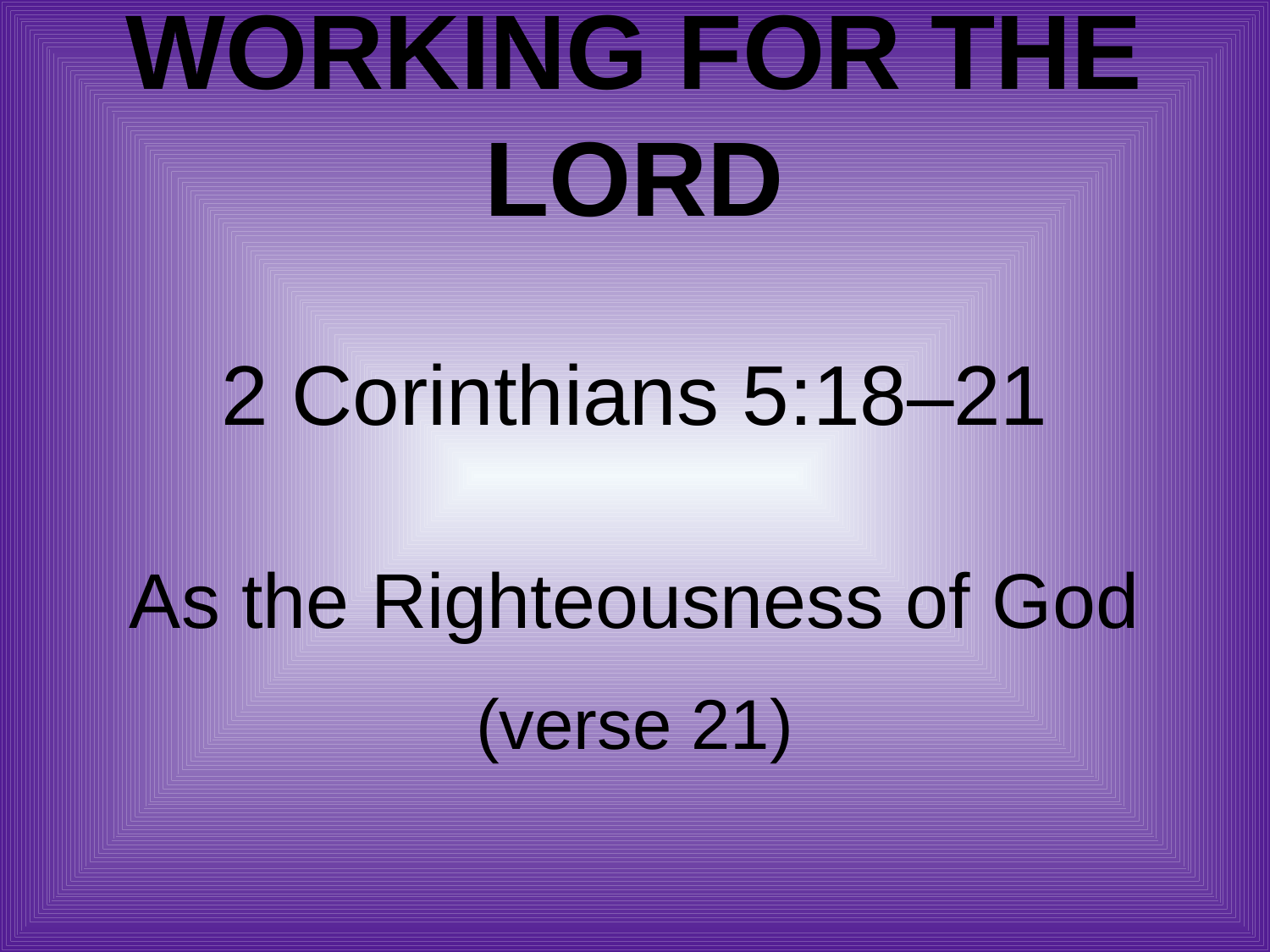

# Working for the Lord
2 Corinthians 5:18–21

As the Righteousness of God
(verse 21)